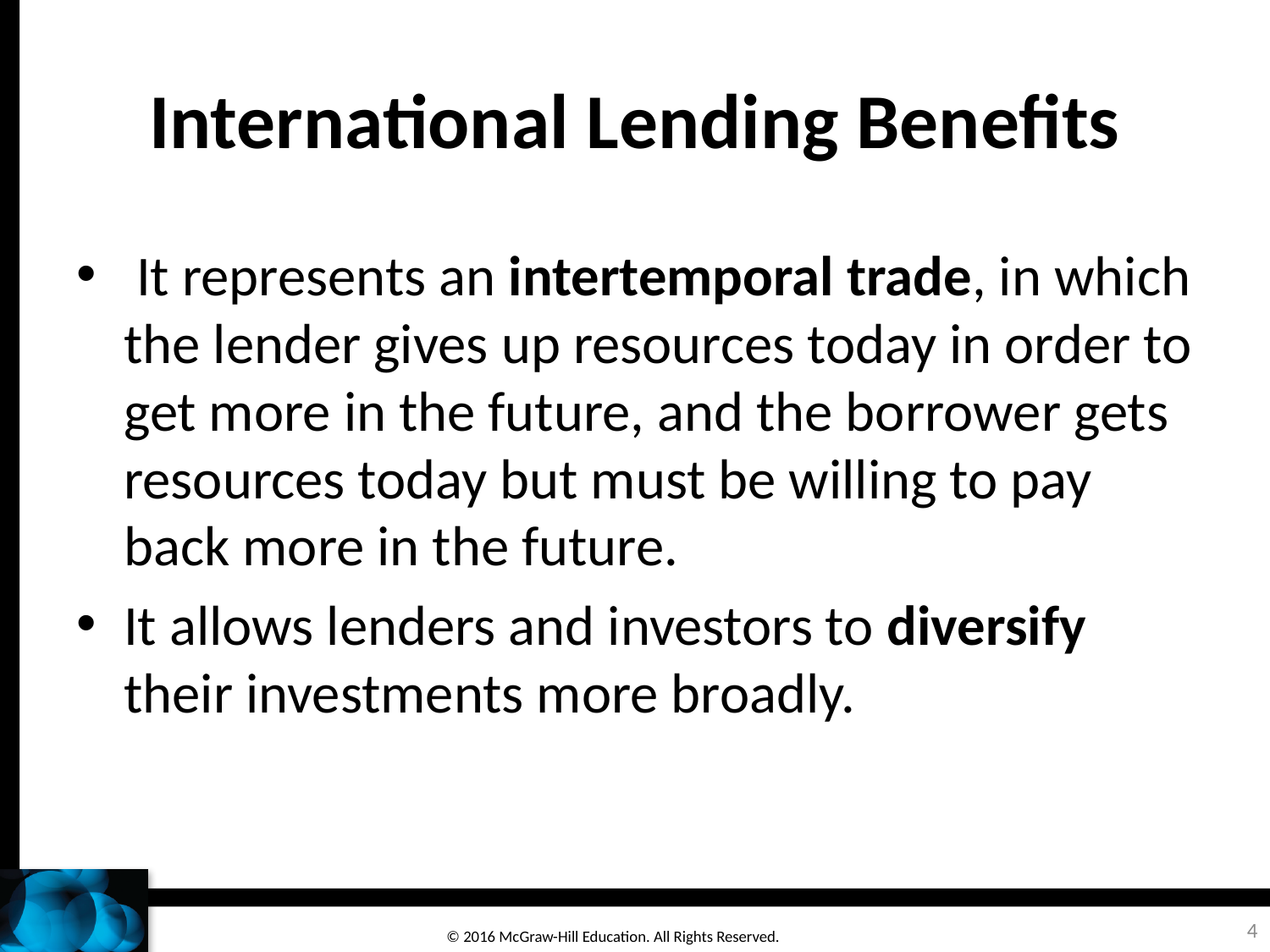

# International Lending Benefits
 It represents an intertemporal trade, in which the lender gives up resources today in order to get more in the future, and the borrower gets resources today but must be willing to pay back more in the future.
It allows lenders and investors to diversify their investments more broadly.

4
© 2016 McGraw-Hill Education. All Rights Reserved.